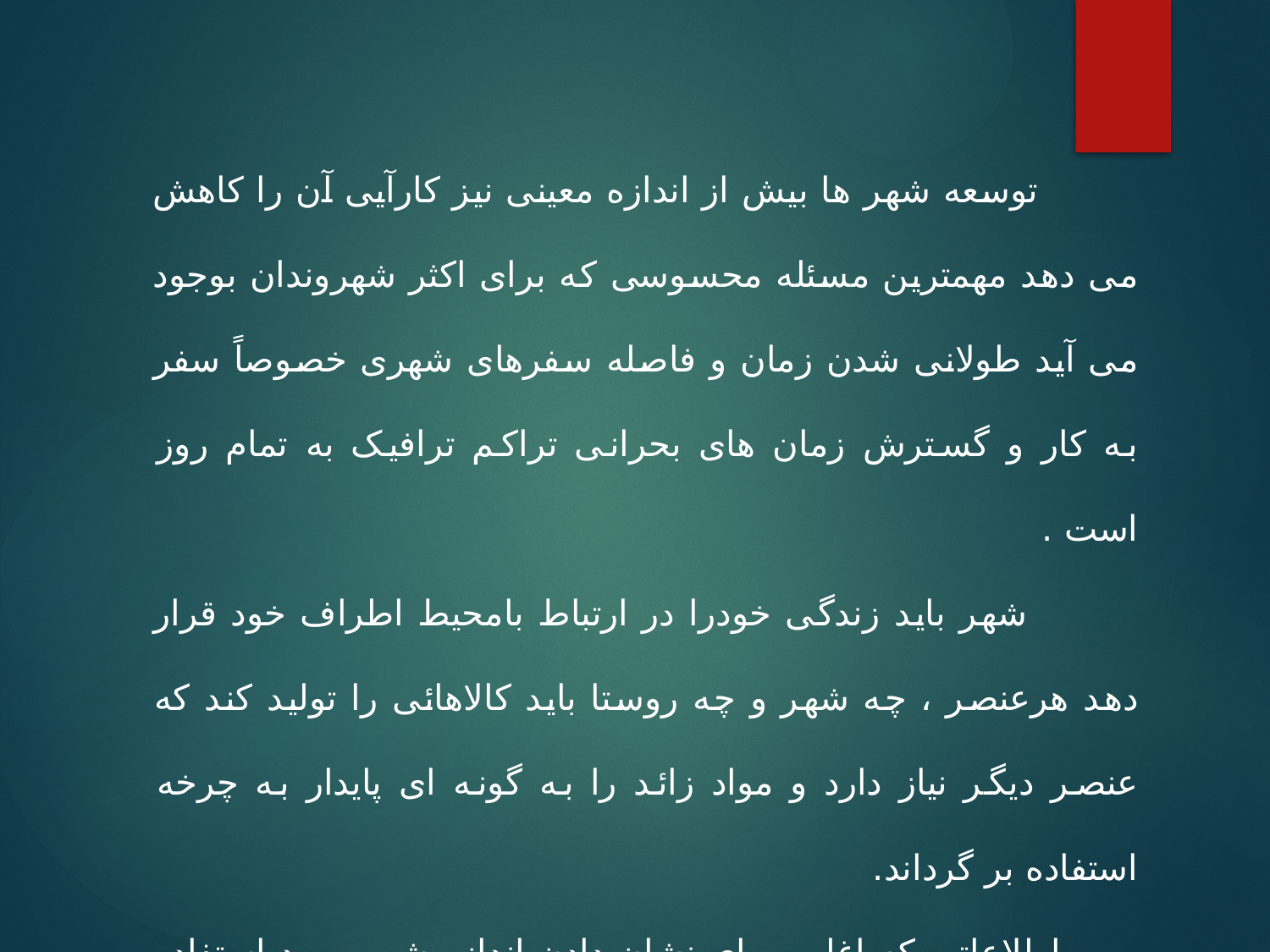

توسعه شهر ها بیش از اندازه معینی نیز کارآیی آن را کاهش می دهد مهمترین مسئله محسوسی که برای اکثر شهروندان بوجود می آید طولانی شدن زمان و فاصله سفرهای شهری خصوصاً سفر به کار و گسترش زمان های بحرانی تراکم ترافیک به تمام روز است .
        شهر باید زندگی خودرا در ارتباط بامحیط اطراف خود قرار دهد هرعنصر ، چه شهر و چه روستا باید کالاهائی را تولید کند که عنصر دیگر نیاز دارد و مواد زائد را به گونه ای پایدار به چرخه استفاده بر گرداند.
      اطلاعاتی که اغلب برای نشان دادن اندازه شهر مورد استفاده قرار میگیرد عبارتند از :
جمعیت تعداد خانواد ، وسعت ، و توزیع اشتغال .
      سه عامل عمده متابولیزم شهری عبارتند از : آب ، مواد زائد و آلودگی هوا.